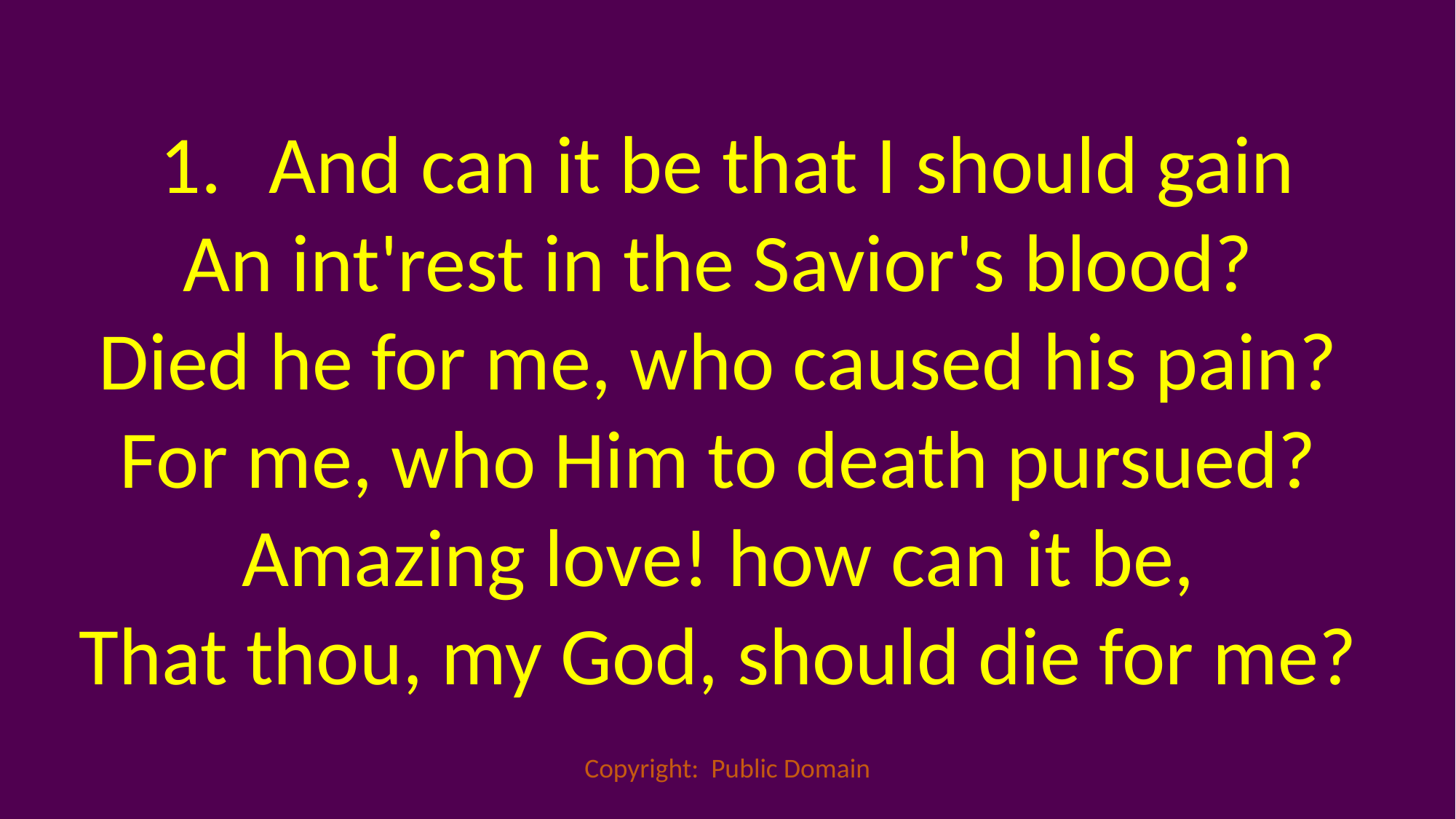

1. 	And can it be that I should gain
An int'rest in the Savior's blood?
Died he for me, who caused his pain?
For me, who Him to death pursued?
Amazing love! how can it be,
That thou, my God, should die for me?
Copyright:  Public Domain